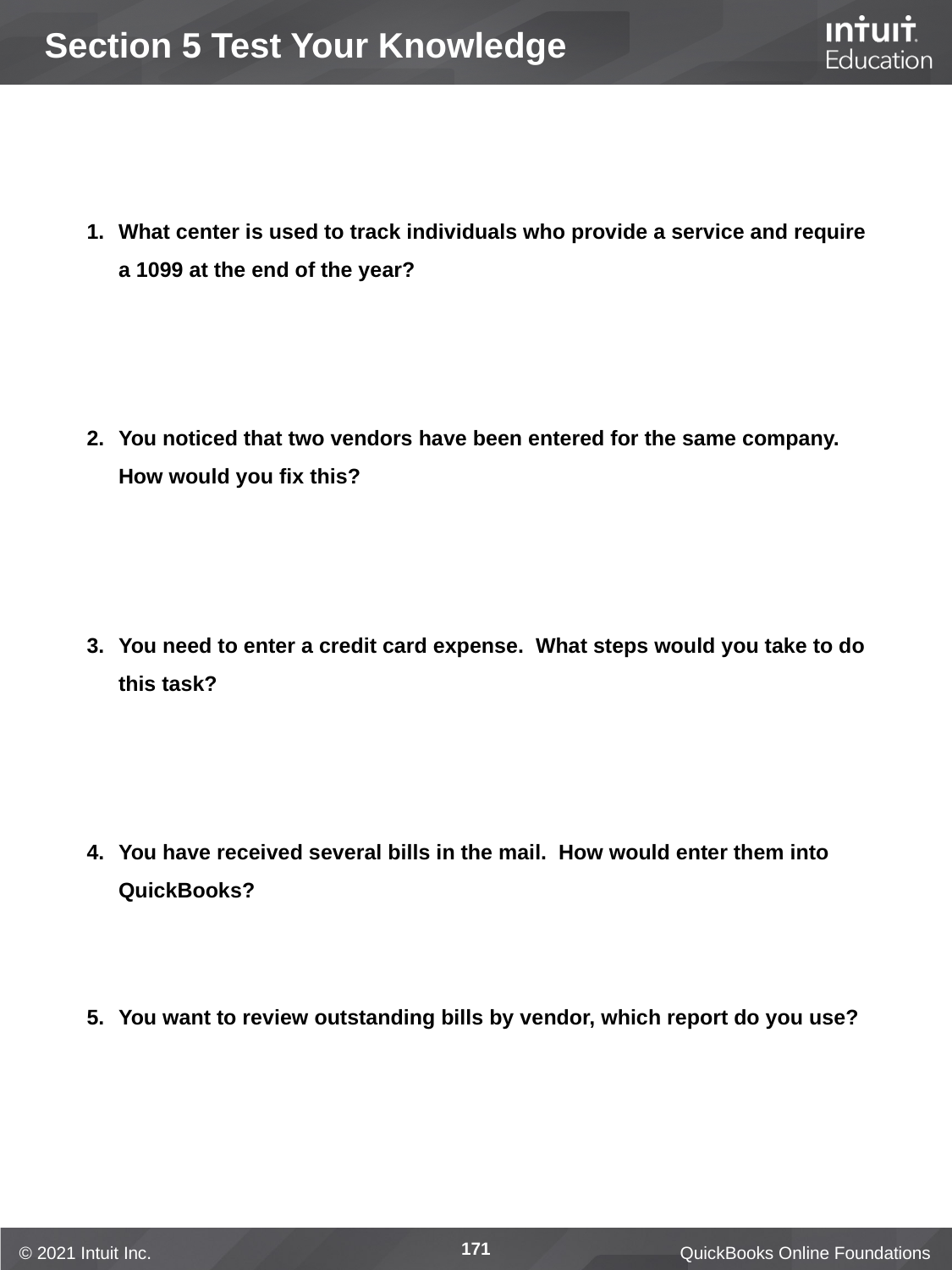

# Section 5 Test Your Knowledge

What center is used to track individuals who provide a service and require a 1099 at the end of the year?

You noticed that two vendors have been entered for the same company.  How would you fix this?

You need to enter a credit card expense.  What steps would you take to do this task?

You have received several bills in the mail.  How would enter them into QuickBooks?

You want to review outstanding bills by vendor, which report do you use?
171